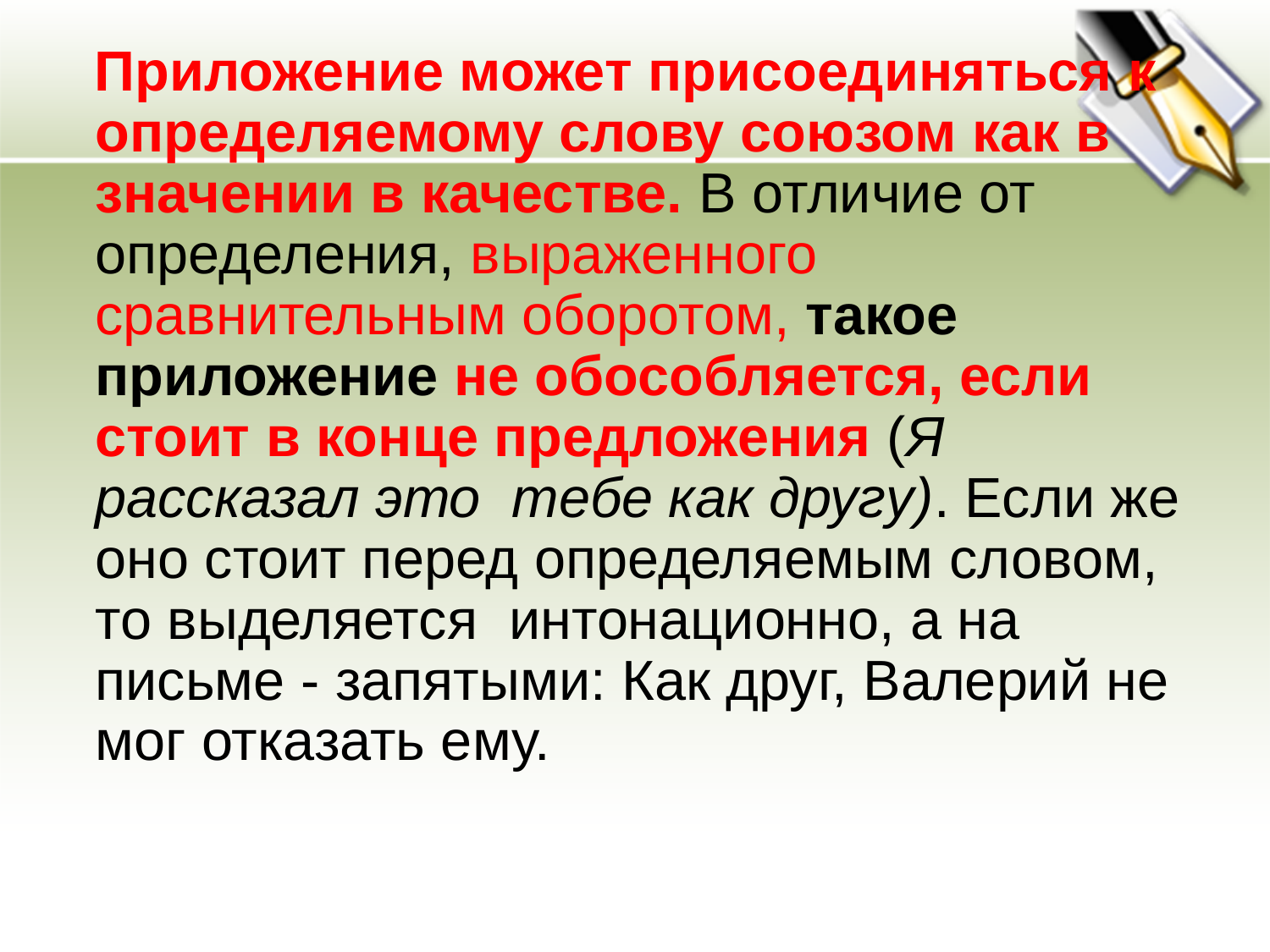

Приложение может присоединяться к определяемому слову союзом как в значении в качестве. В отличие от определения, выраженного сравнительным оборотом, такое приложение не обособляется, если стоит в конце предложения (Я рассказал это  тебе как другу). Если же оно стоит перед определяемым словом, то выделяется  интонационно, а на письме - запятыми: Как друг, Валерий не мог отказать ему.